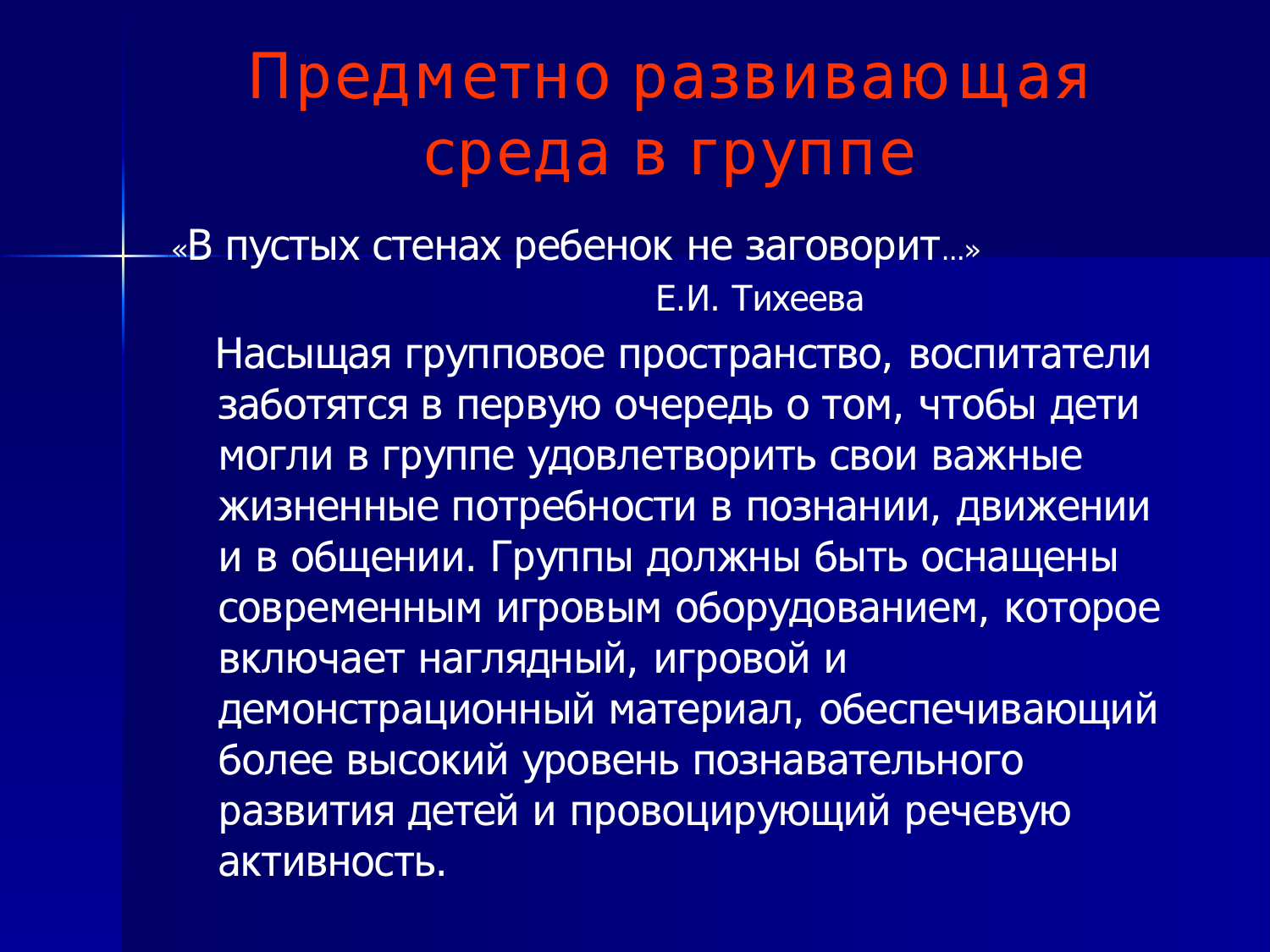

# Предметно развивающая среда в группе
«В пустых стенах ребенок не заговорит…»
                                            Е.И. Тихеева
    Насыщая групповое пространство, воспитатели заботятся в первую очередь о том, чтобы дети могли в группе удовлетворить свои важные жизненные потребности в познании, движении и в общении. Группы должны быть оснащены современным игровым оборудованием, которое включает наглядный, игровой и демонстрационный материал, обеспечивающий более высокий уровень познавательного развития детей и провоцирующий речевую активность.